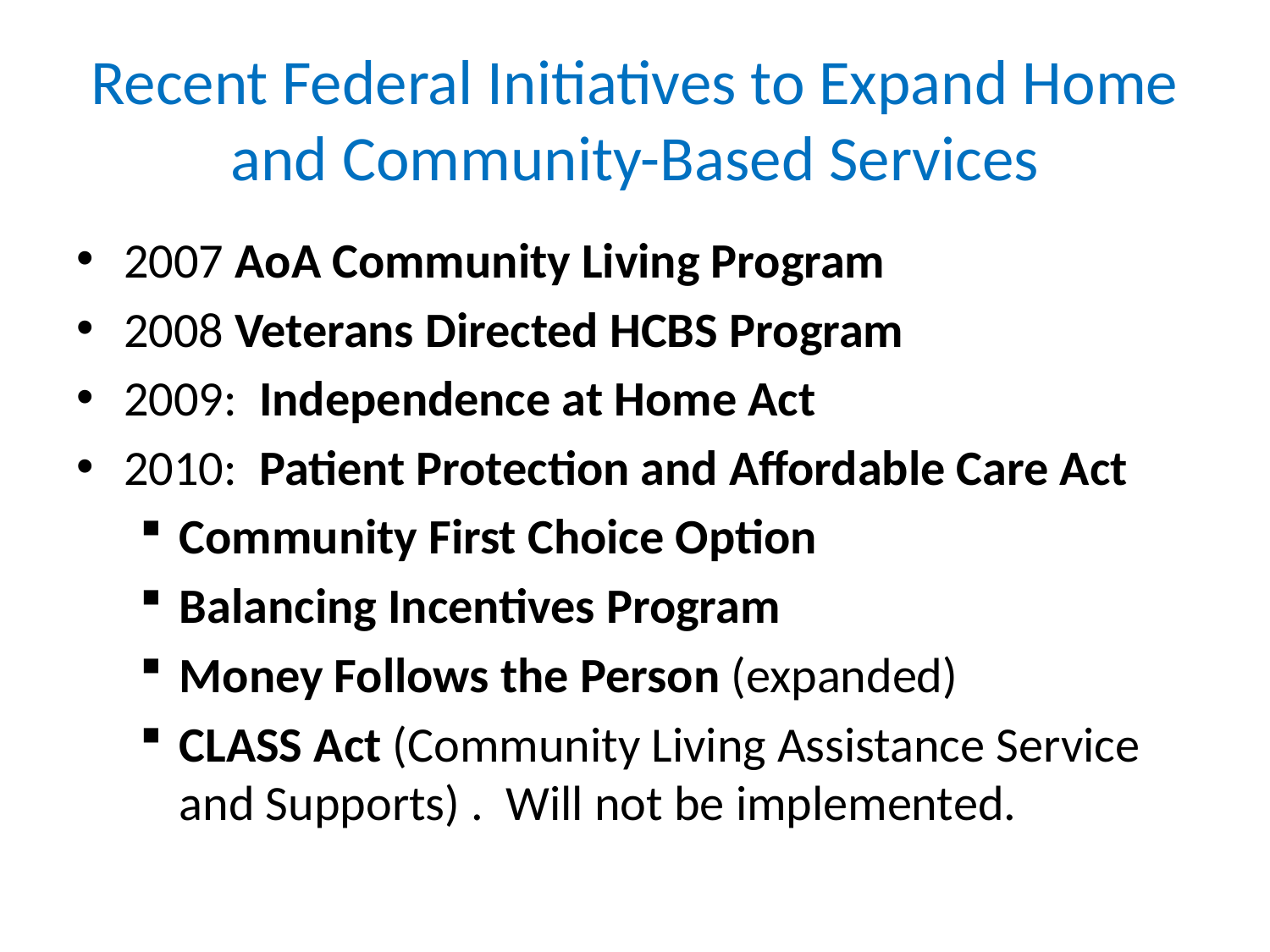

# Recent Federal Initiatives to Expand Home and Community-Based Services
2007 AoA Community Living Program
2008 Veterans Directed HCBS Program
2009:  Independence at Home Act
2010:  Patient Protection and Affordable Care Act
Community First Choice Option
Balancing Incentives Program
Money Follows the Person (expanded)
CLASS Act (Community Living Assistance Service and Supports) .  Will not be implemented.